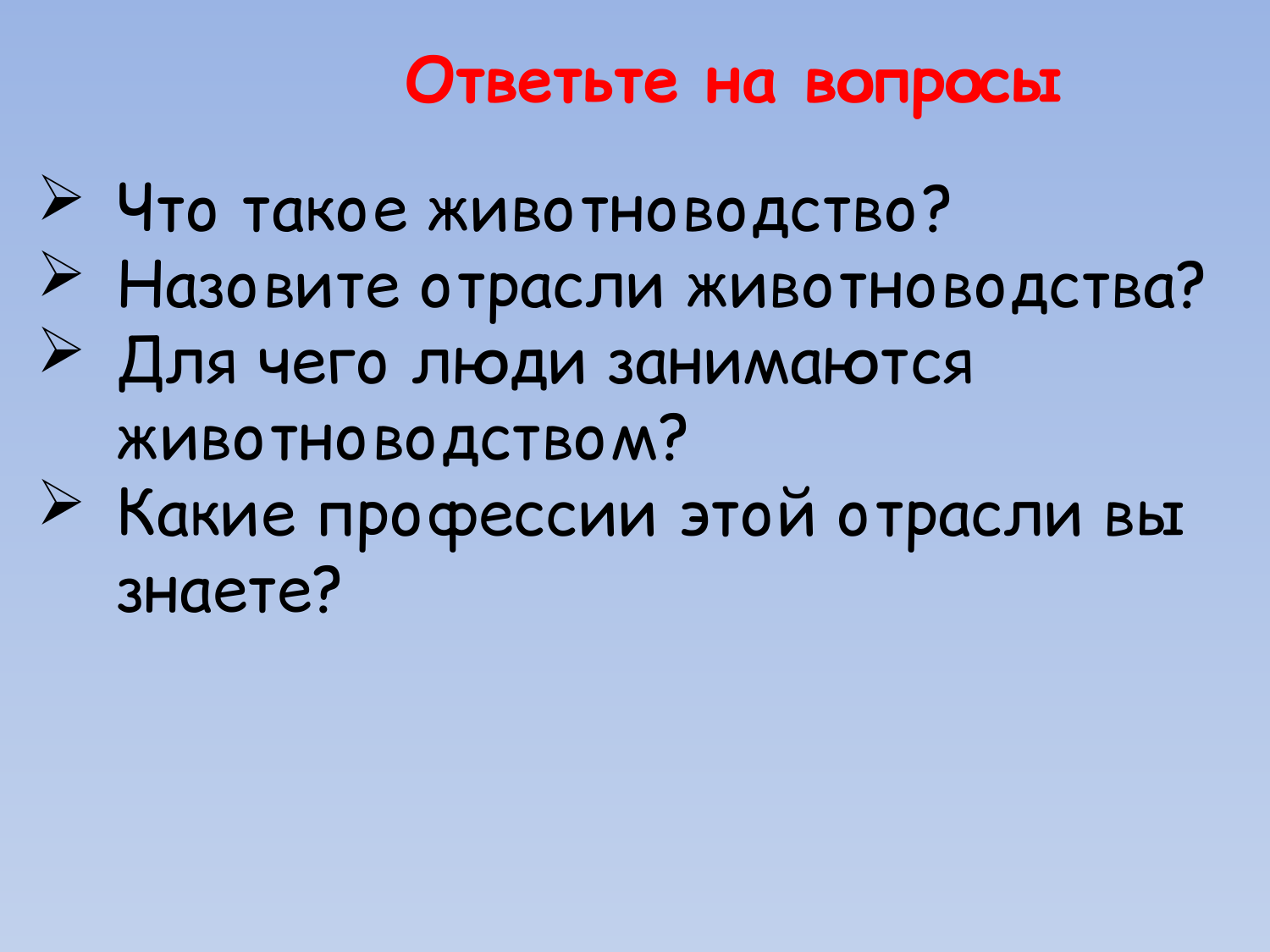

Ответьте на вопросы
Что такое животноводство?
Назовите отрасли животноводства?
Для чего люди занимаются животноводством?
Какие профессии этой отрасли вы знаете?